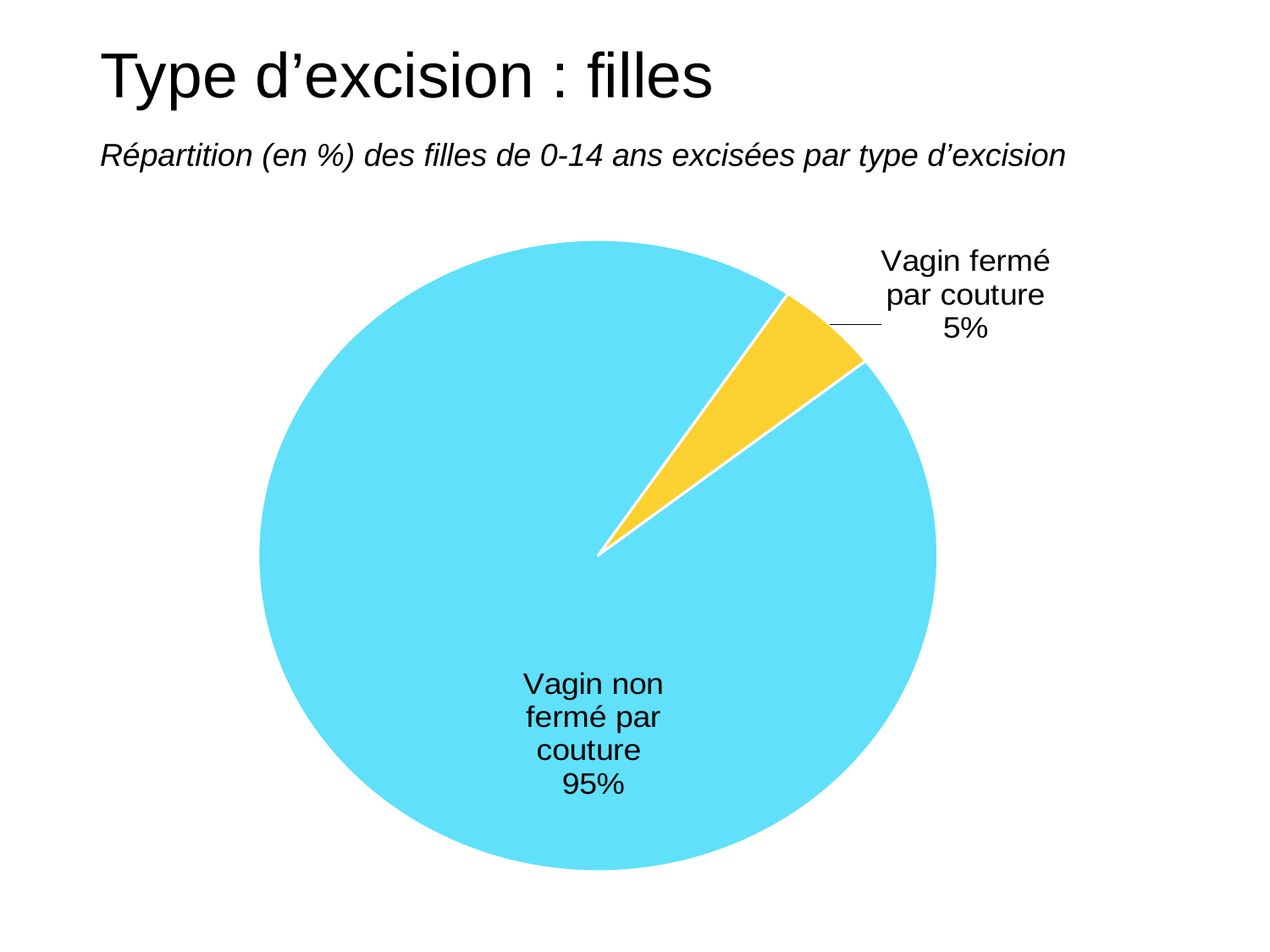

# Type d’excision : filles
Répartition (en %) des filles de 0-14 ans excisées par type d’excision

### Chart

| Category | Sales |
|---|---|
| Vagin fermé par couture | 5.0 |
| Vagin non fermé par couture  | 95.0 |